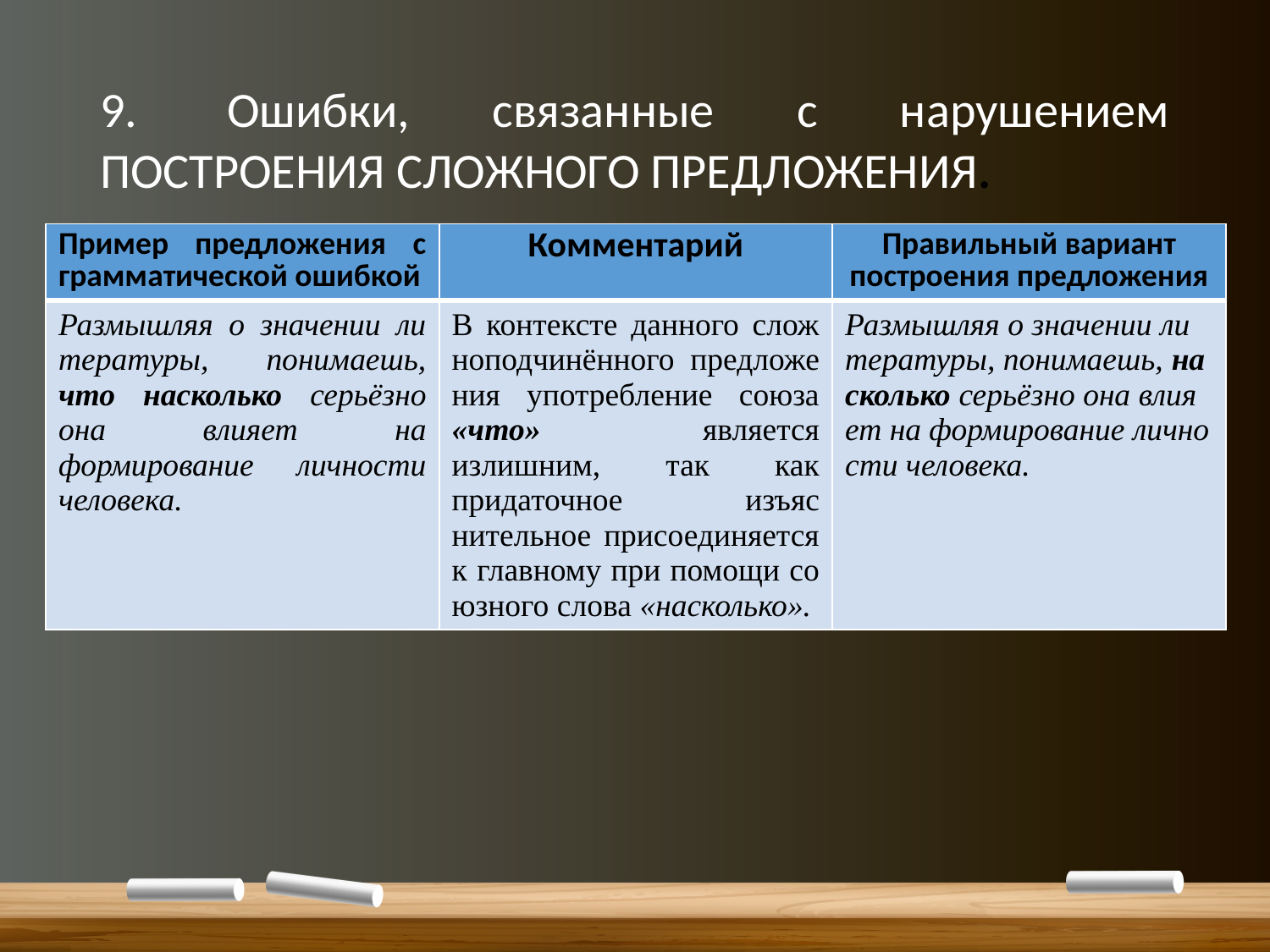

# 9.	Ошибки, связанные с нарушением ПОСТРОЕНИЯ СЛОЖНОГО ПРЕДЛОЖЕНИЯ.
| Пример предложения с грамматической ошибкой | Комментарий | Правильный вариант построения предложения |
| --- | --- | --- |
| Размышляя о значении ли­тературы, понимаешь, что насколько серьёзно она влияет на формирование личности человека. | В контексте данного слож­ноподчинённого предложе­ния употребление союза «что» является излишним, так как придаточное изъяс­нительное присоединяется к главному при помощи со­юзного слова «насколько». | Размышляя о значении ли­тературы, понимаешь, на­сколько серьёзно она влия­ет на формирование лично­сти человека. |